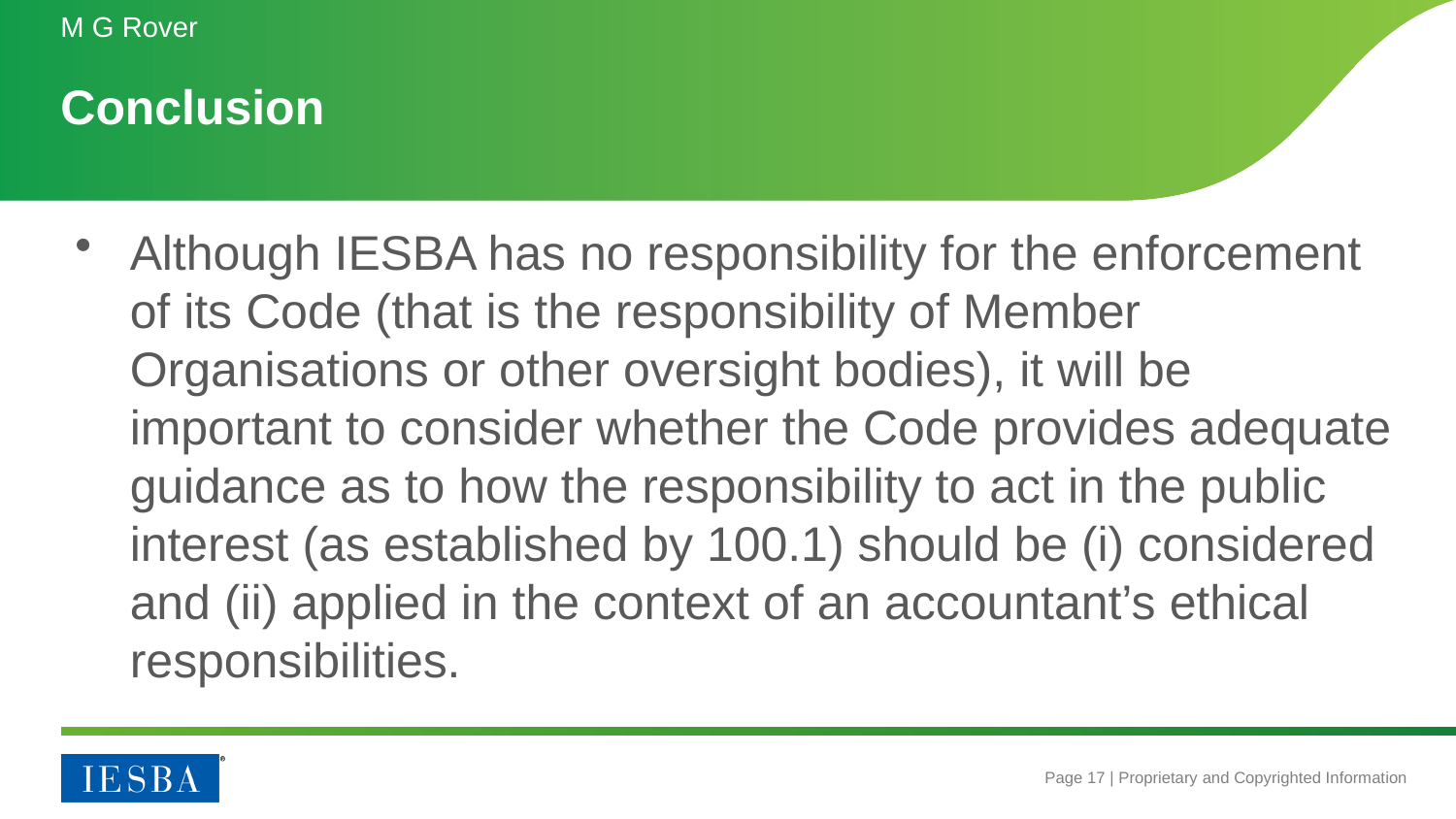

M G Rover
# Conclusion
Although IESBA has no responsibility for the enforcement of its Code (that is the responsibility of Member Organisations or other oversight bodies), it will be important to consider whether the Code provides adequate guidance as to how the responsibility to act in the public interest (as established by 100.1) should be (i) considered and (ii) applied in the context of an accountant’s ethical responsibilities.